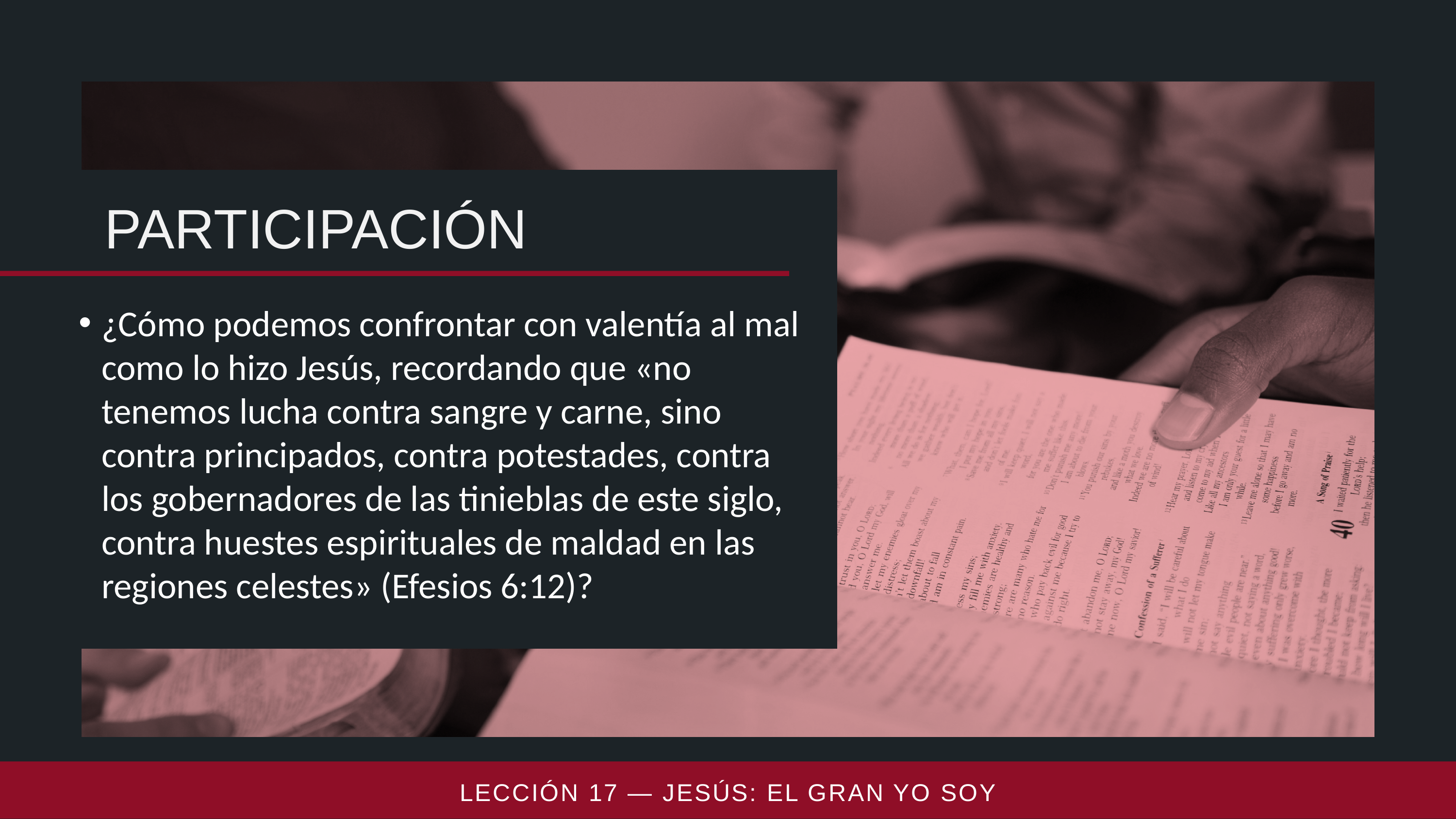

¿Cómo podemos confrontar con valentía al mal como lo hizo Jesús, recordando que «no tenemos lucha contra sangre y carne, sino contra principados, contra potestades, contra los gobernadores de las tinieblas de este siglo, contra huestes espirituales de maldad en las regiones celestes» (Efesios 6:12)?